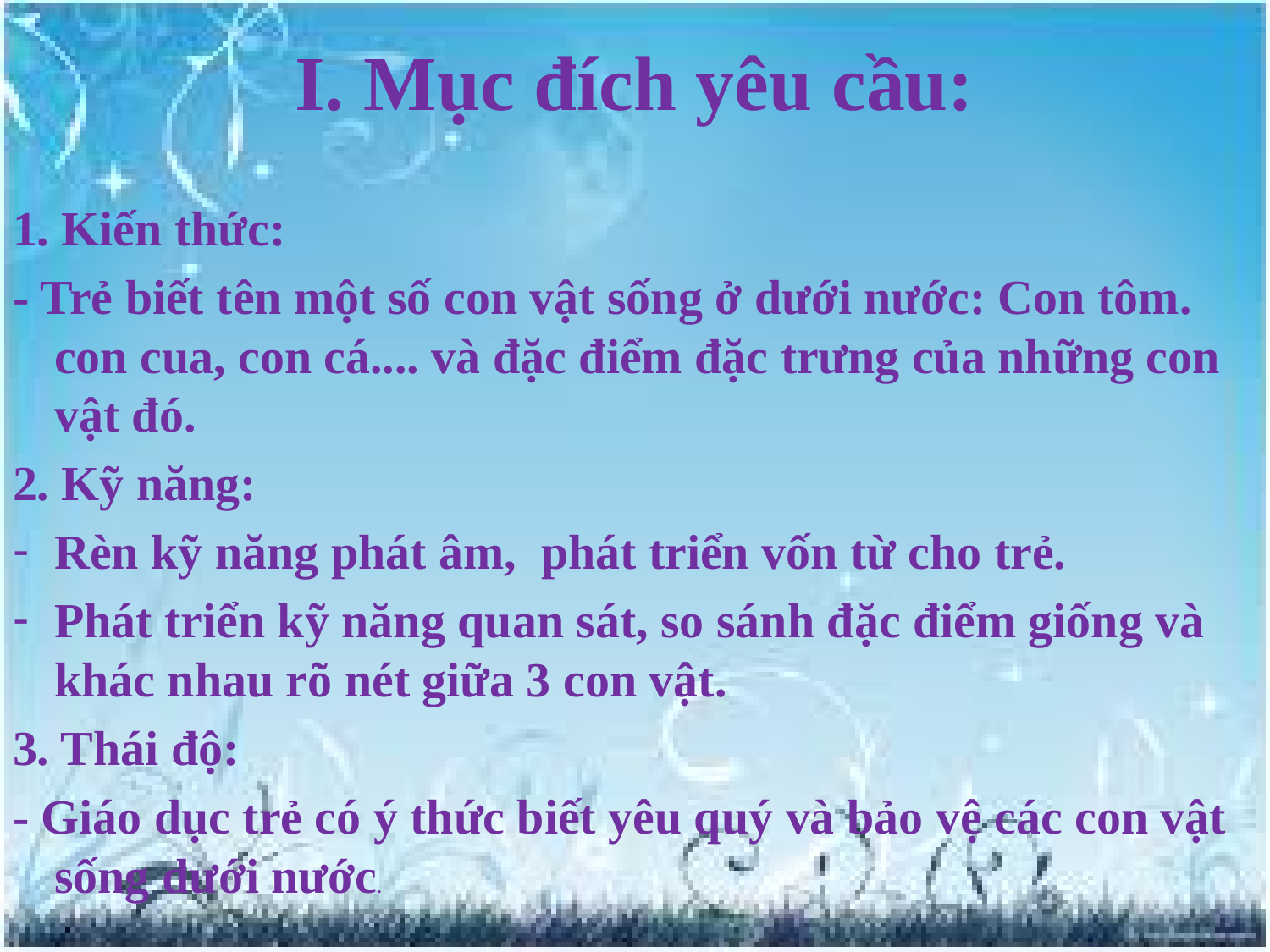

# I. Mục đích yêu cầu:
1. Kiến thức:
- Trẻ biết tên một số con vật sống ở dưới nước: Con tôm. con cua, con cá.... và đặc điểm đặc trưng của những con vật đó.
2. Kỹ năng:
Rèn kỹ năng phát âm,  phát triển vốn từ cho trẻ.
Phát triển kỹ năng quan sát, so sánh đặc điểm giống và khác nhau rõ nét giữa 3 con vật.
3. Thái độ:
- Giáo dục trẻ có ý thức biết yêu quý và bảo vệ các con vật sống dưới nước.